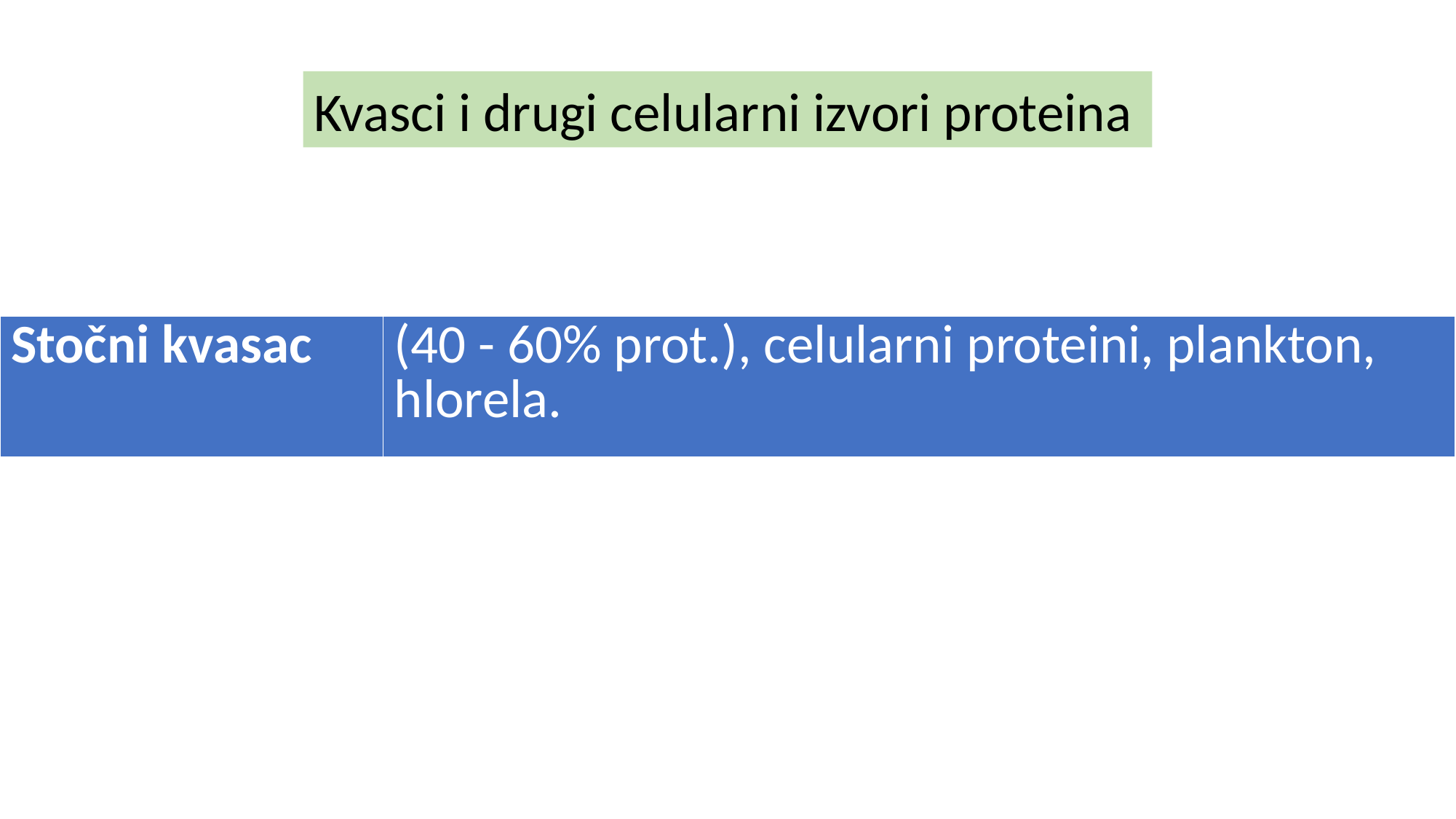

Kvasci i drugi celularni izvori proteina
| Stočni kvasac | (40 - 60% prot.), celularni proteini, plankton, hlorela. |
| --- | --- |